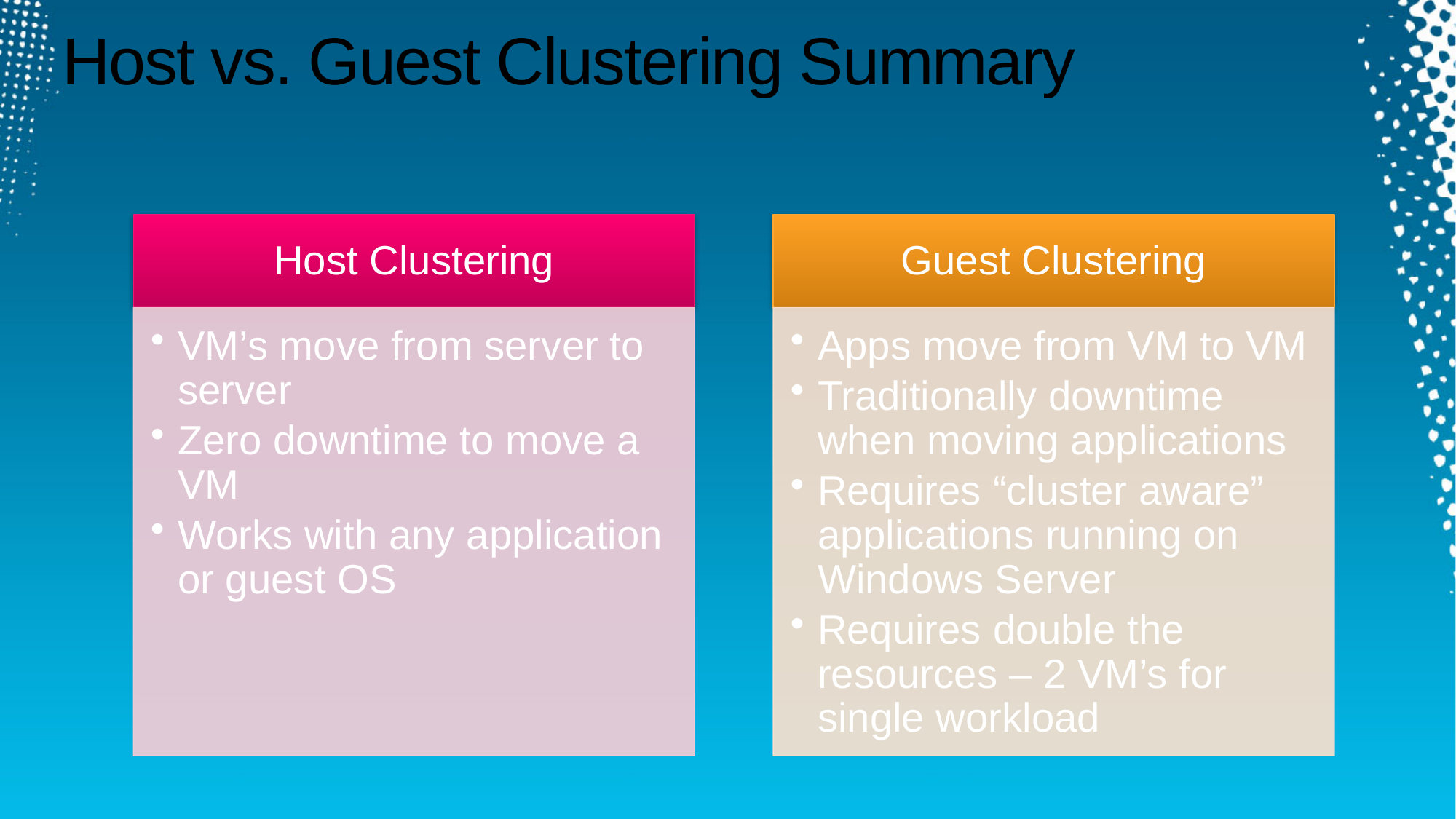

# Host vs. Guest Clustering Summary
Host Clustering
VM’s move from server to server
Zero downtime to move a VM
Works with any application or guest OS
Guest Clustering
Apps move from VM to VM
Traditionally downtime when moving applications
Requires “cluster aware” applications running on Windows Server
Requires double the resources – 2 VM’s for single workload